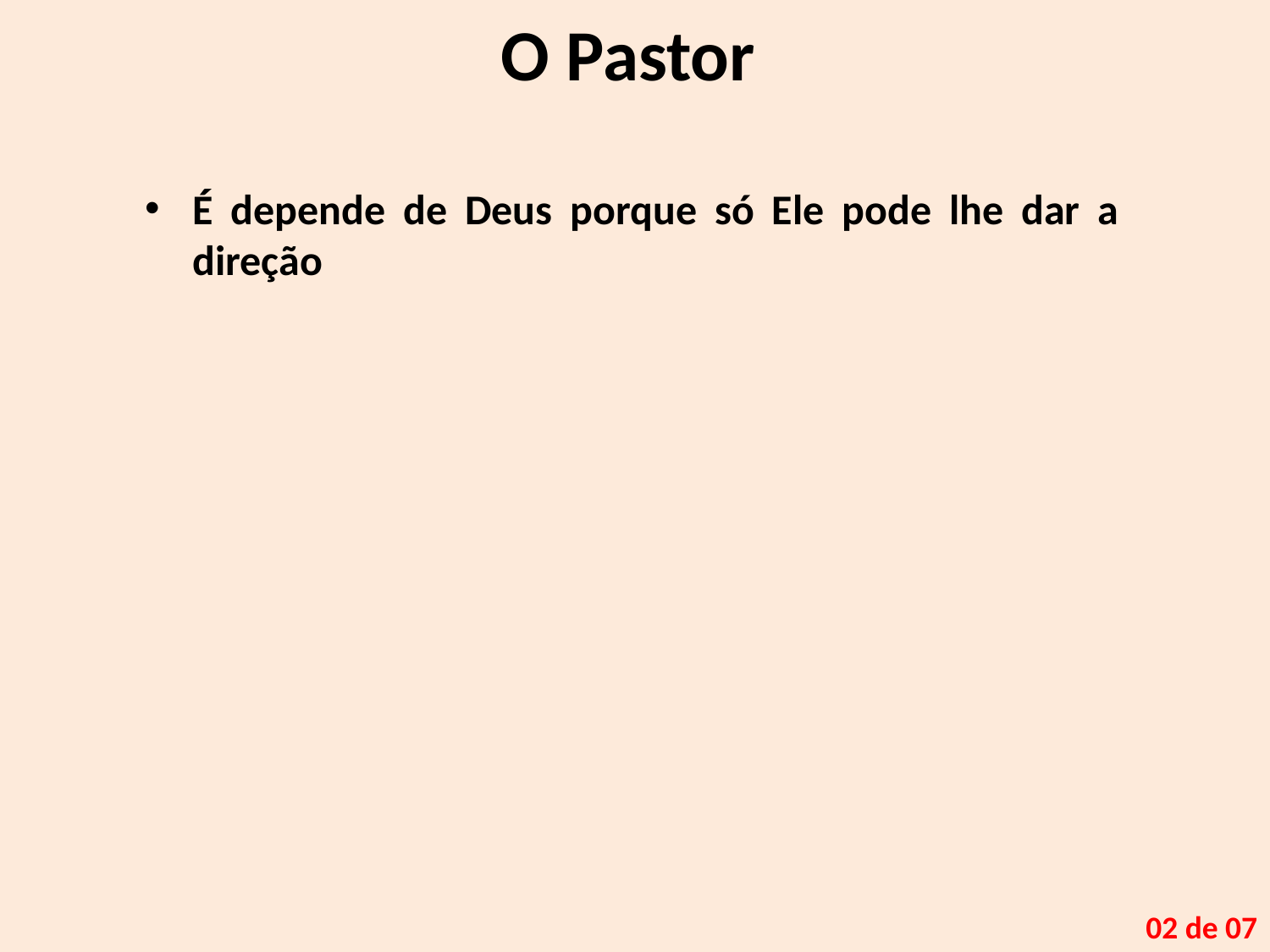

O Pastor
É depende de Deus porque só Ele pode lhe dar a direção
02 de 07